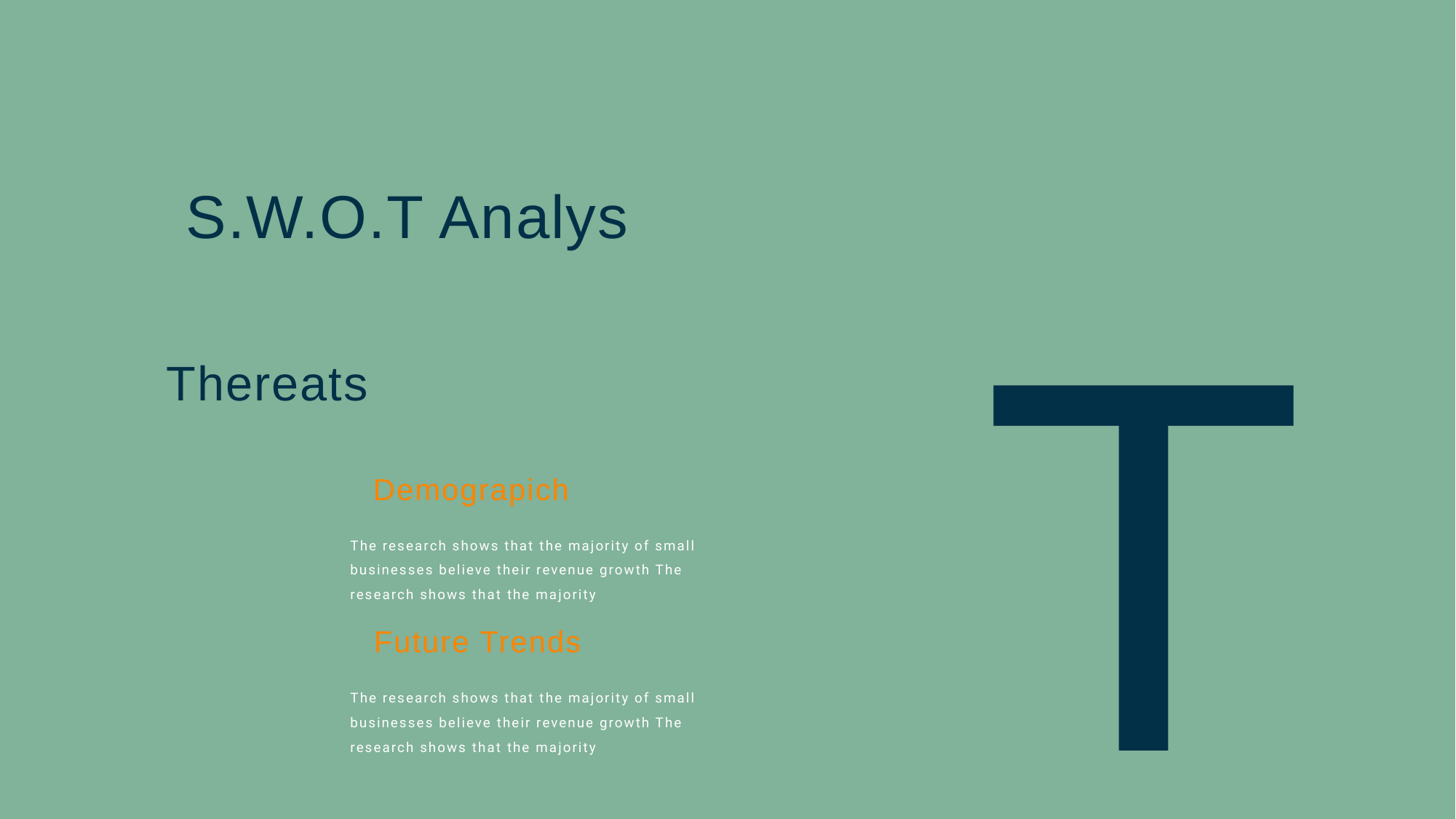

S.W.O.T Analys
T
Thereats
Demograpich
The research shows that the majority of small businesses believe their revenue growth The research shows that the majority
Future Trends
The research shows that the majority of small businesses believe their revenue growth The research shows that the majority